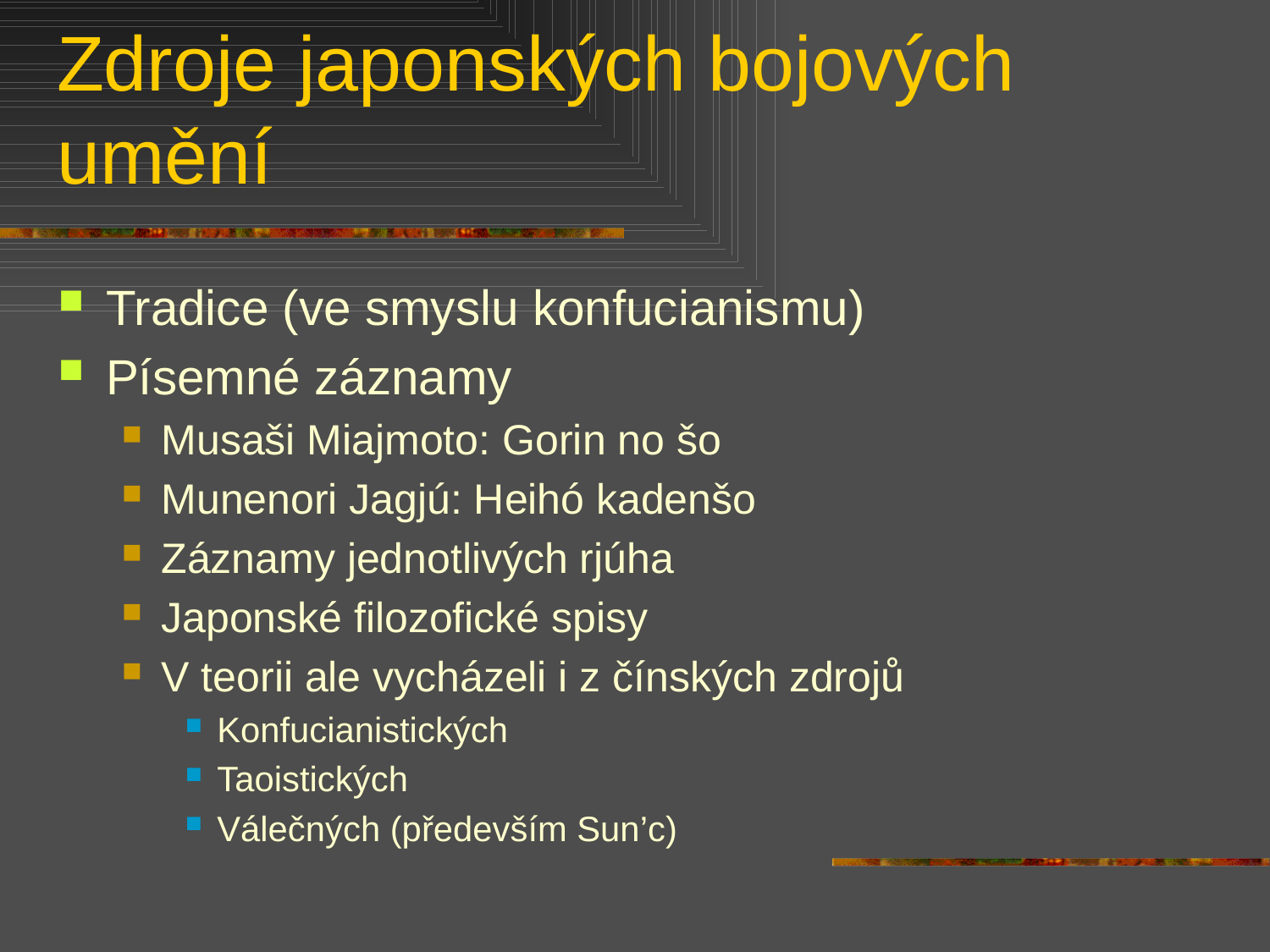

# Zdroje japonských bojových umění
Tradice (ve smyslu konfucianismu)
Písemné záznamy
Musaši Miajmoto: Gorin no šo
Munenori Jagjú: Heihó kadenšo
Záznamy jednotlivých rjúha
Japonské filozofické spisy
V teorii ale vycházeli i z čínských zdrojů
Konfucianistických
Taoistických
Válečných (především Sun’c)